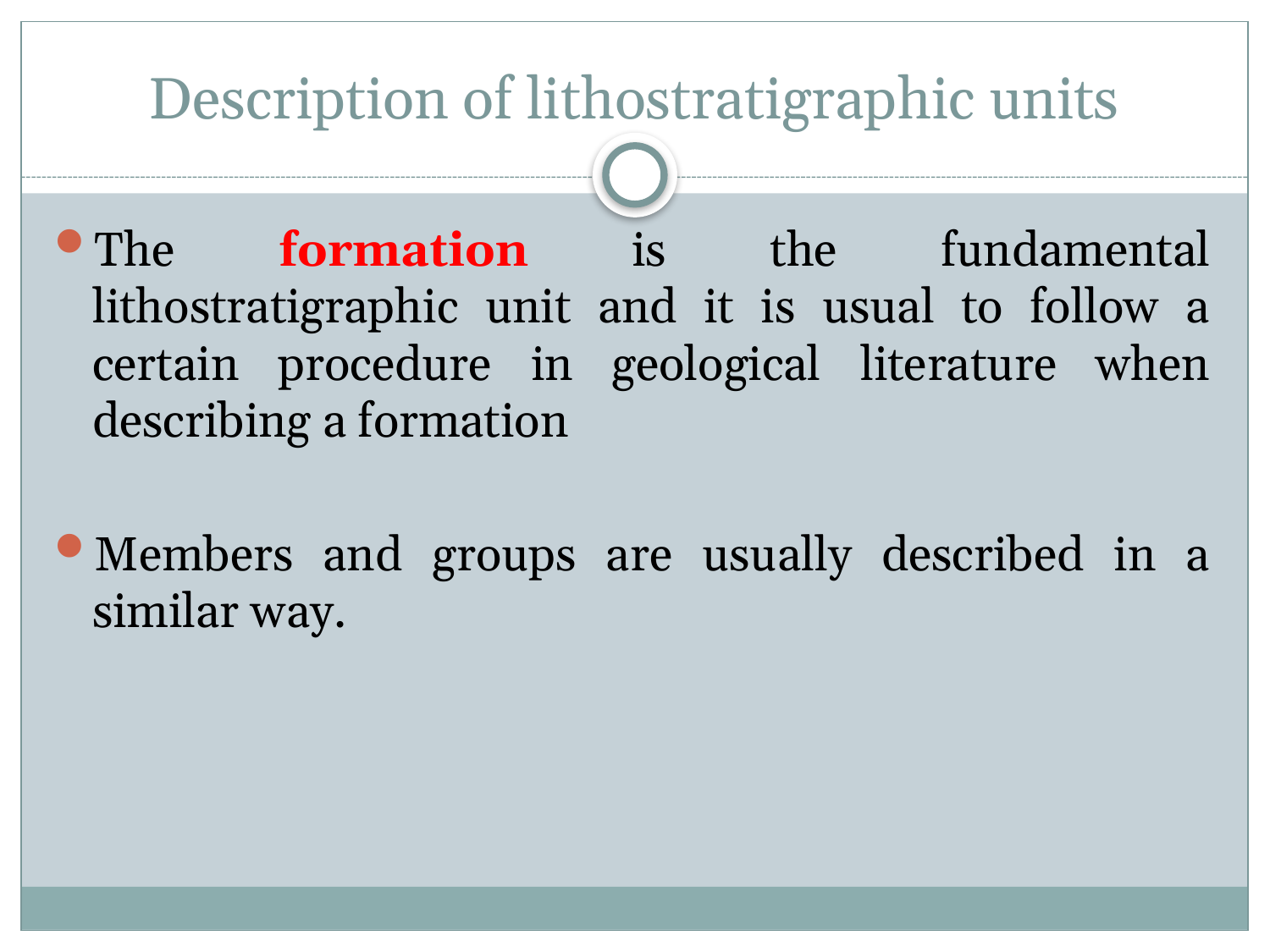

# Description of lithostratigraphic units
The formation is the fundamental lithostratigraphic unit and it is usual to follow a certain procedure in geological literature when describing a formation

Members and groups are usually described in a similar way.